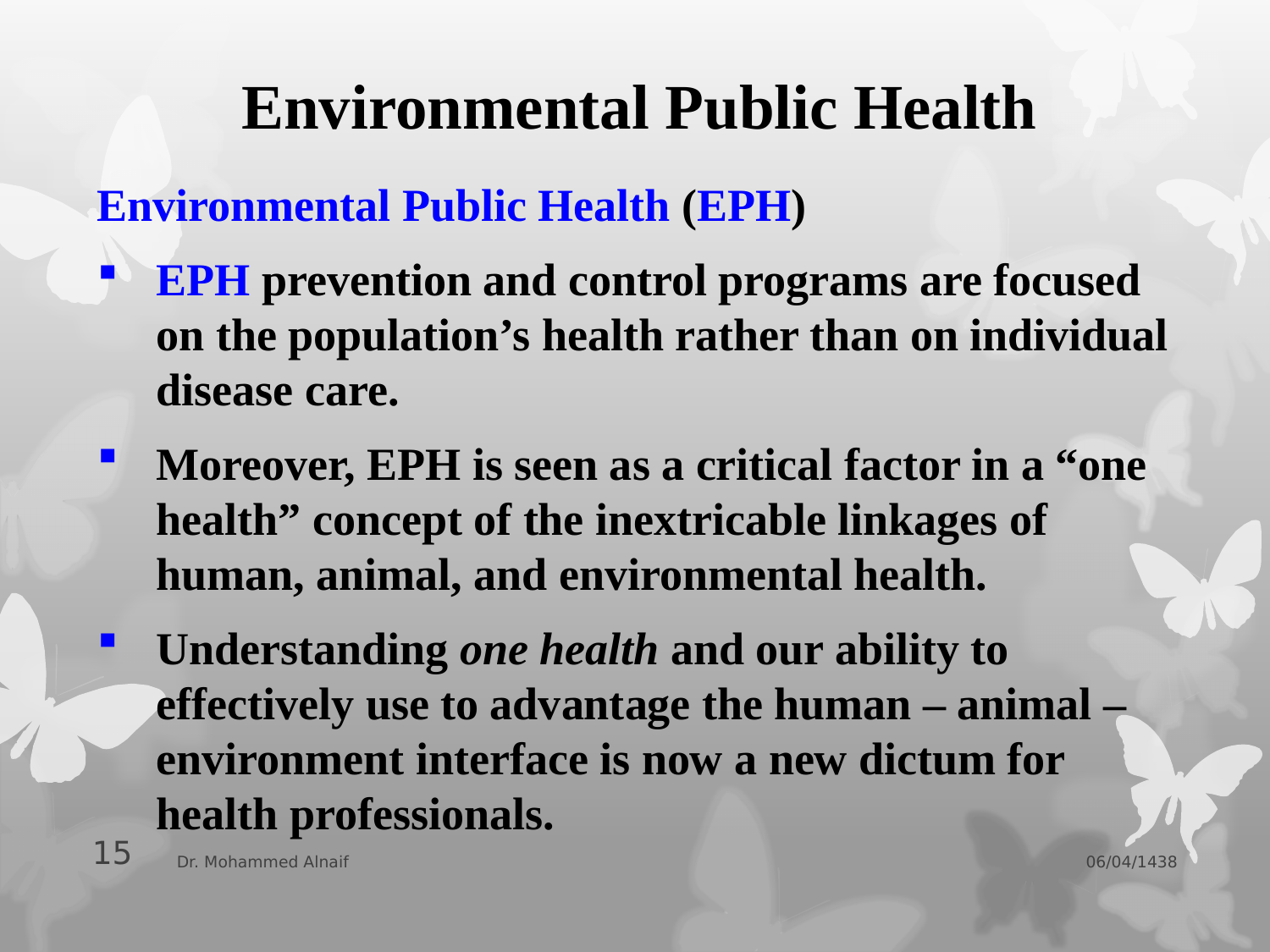

# Environmental Public Health
Environmental Public Health (EPH)
EPH prevention and control programs are focused on the population’s health rather than on individual disease care.
Moreover, EPH is seen as a critical factor in a “one health” concept of the inextricable linkages of human, animal, and environmental health.
Understanding one health and our ability to effectively use to advantage the human – animal – environment interface is now a new dictum for health professionals.

15
Dr. Mohammed Alnaif
06/04/1438